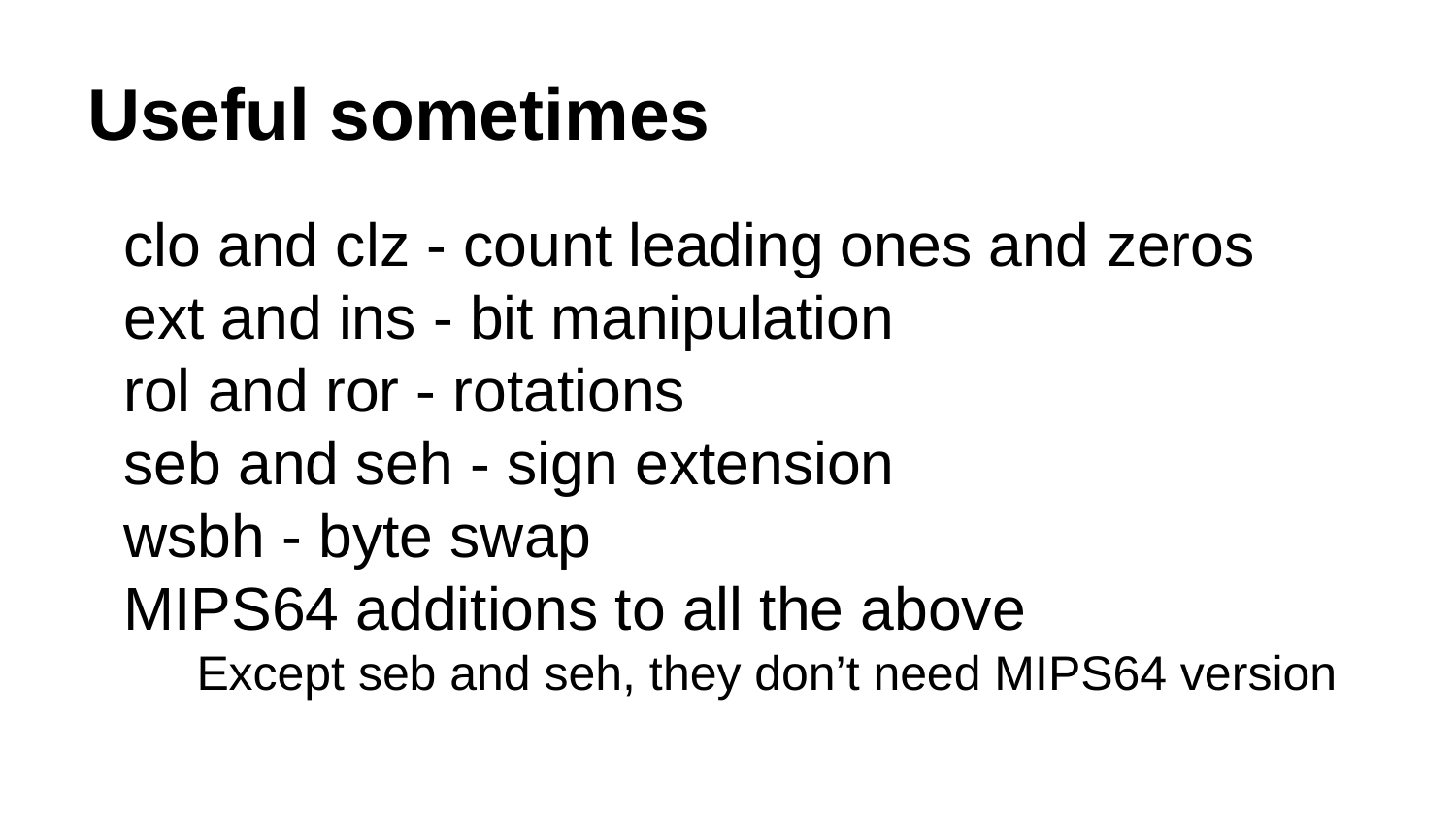

# Useful sometimes
clo and clz - count leading ones and zeros
ext and ins - bit manipulation
rol and ror - rotations
seb and seh - sign extension
wsbh - byte swap
MIPS64 additions to all the above
Except seb and seh, they don’t need MIPS64 version